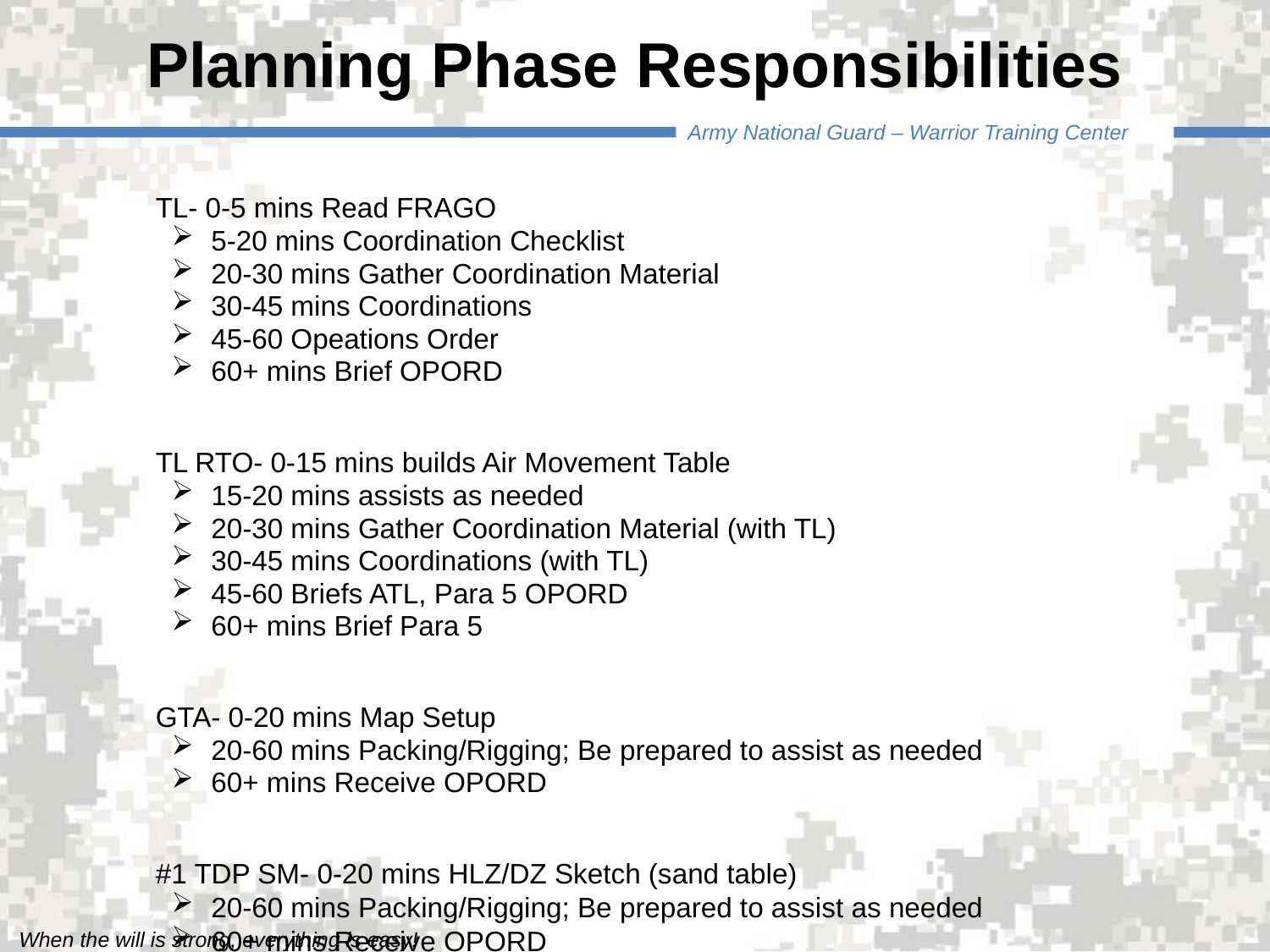

# Planning Phase Responsibilities
	TL- 0-5 mins Read FRAGO
5-20 mins Coordination Checklist
20-30 mins Gather Coordination Material
30-45 mins Coordinations
45-60 Opeations Order
60+ mins Brief OPORD

	TL RTO- 0-15 mins builds Air Movement Table
15-20 mins assists as needed
20-30 mins Gather Coordination Material (with TL)
30-45 mins Coordinations (with TL)
45-60 Briefs ATL, Para 5 OPORD
60+ mins Brief Para 5

	GTA- 0-20 mins Map Setup
20-60 mins Packing/Rigging; Be prepared to assist as needed
60+ mins Receive OPORD

	#1 TDP SM- 0-20 mins HLZ/DZ Sketch (sand table)
20-60 mins Packing/Rigging; Be prepared to assist as needed
60+ mins Receive OPORD